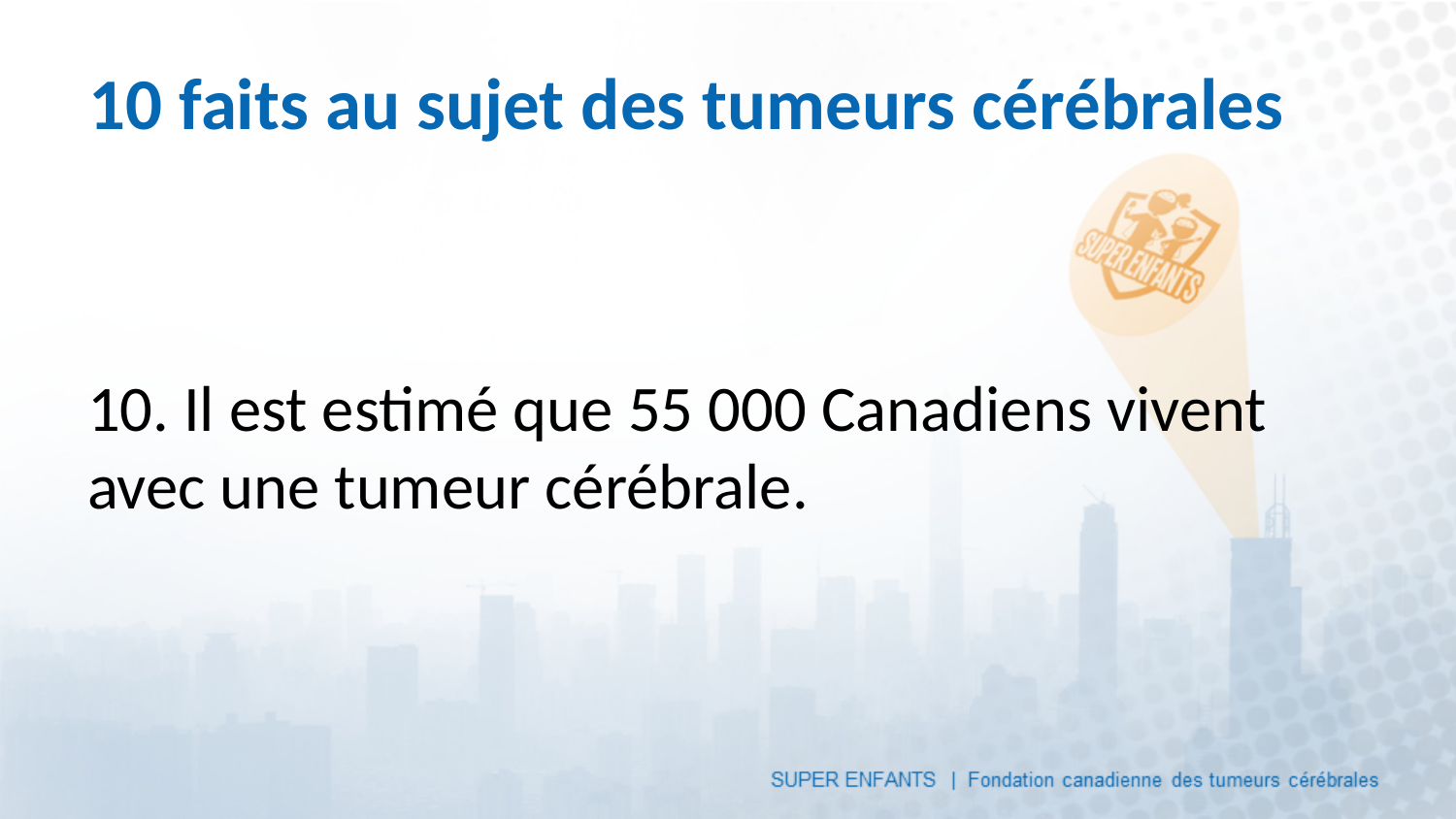

# 10 faits au sujet des tumeurs cérébrales

10. Il est estimé que 55 000 Canadiens vivent avec une tumeur cérébrale.